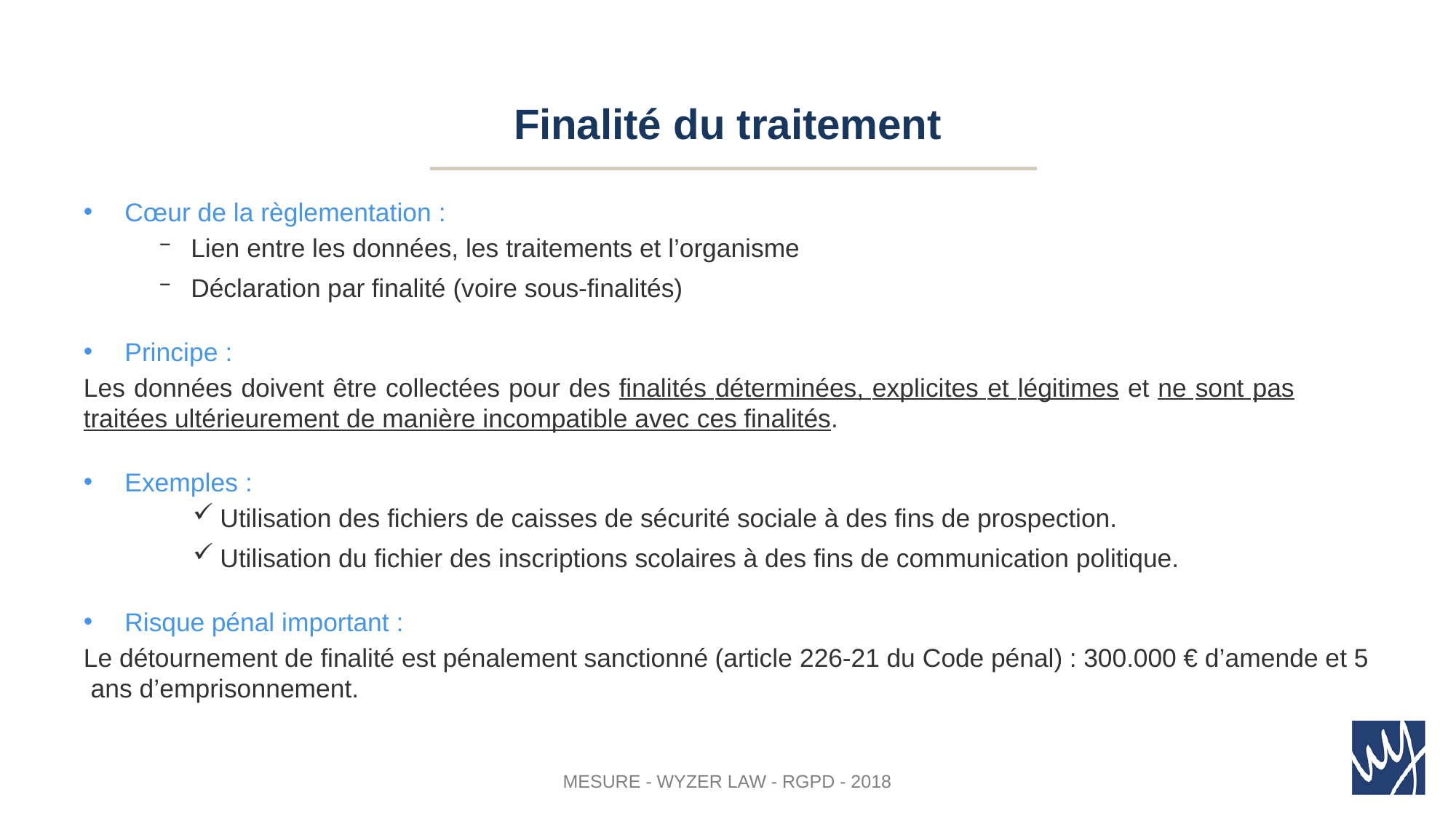

Finalité du traitement

Cœur de la règlementation :
Lien entre les données, les traitements et l’organisme
Déclaration par finalité (voire sous-finalités)

Principe :
Les données doivent être collectées pour des finalités déterminées, explicites et légitimes et ne sont pas traitées ultérieurement de manière incompatible avec ces finalités.

Exemples :
Utilisation des fichiers de caisses de sécurité sociale à des fins de prospection.
Utilisation du fichier des inscriptions scolaires à des fins de communication politique.

Risque pénal important :
Le détournement de finalité est pénalement sanctionné (article 226-21 du Code pénal) : 300.000 € d’amende et 5  ans d’emprisonnement.
MESURE - WYZER LAW - RGPD - 2018